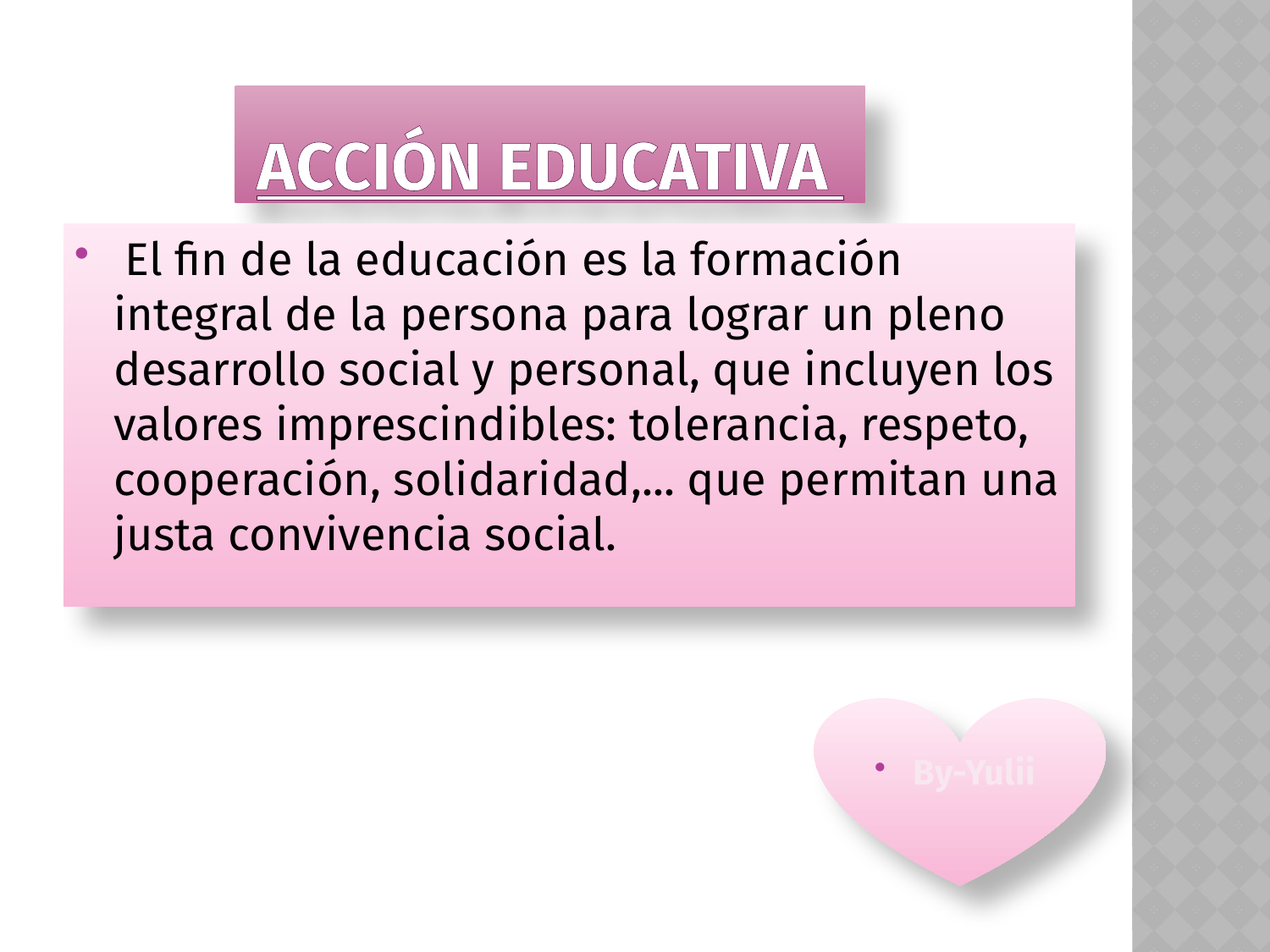

# ACCIÓN EDUCATIVA
 El fin de la educación es la formación integral de la persona para lograr un pleno desarrollo social y personal, que incluyen los valores imprescindibles: tolerancia, respeto, cooperación, solidaridad,... que permitan una justa convivencia social.
By-Yulii